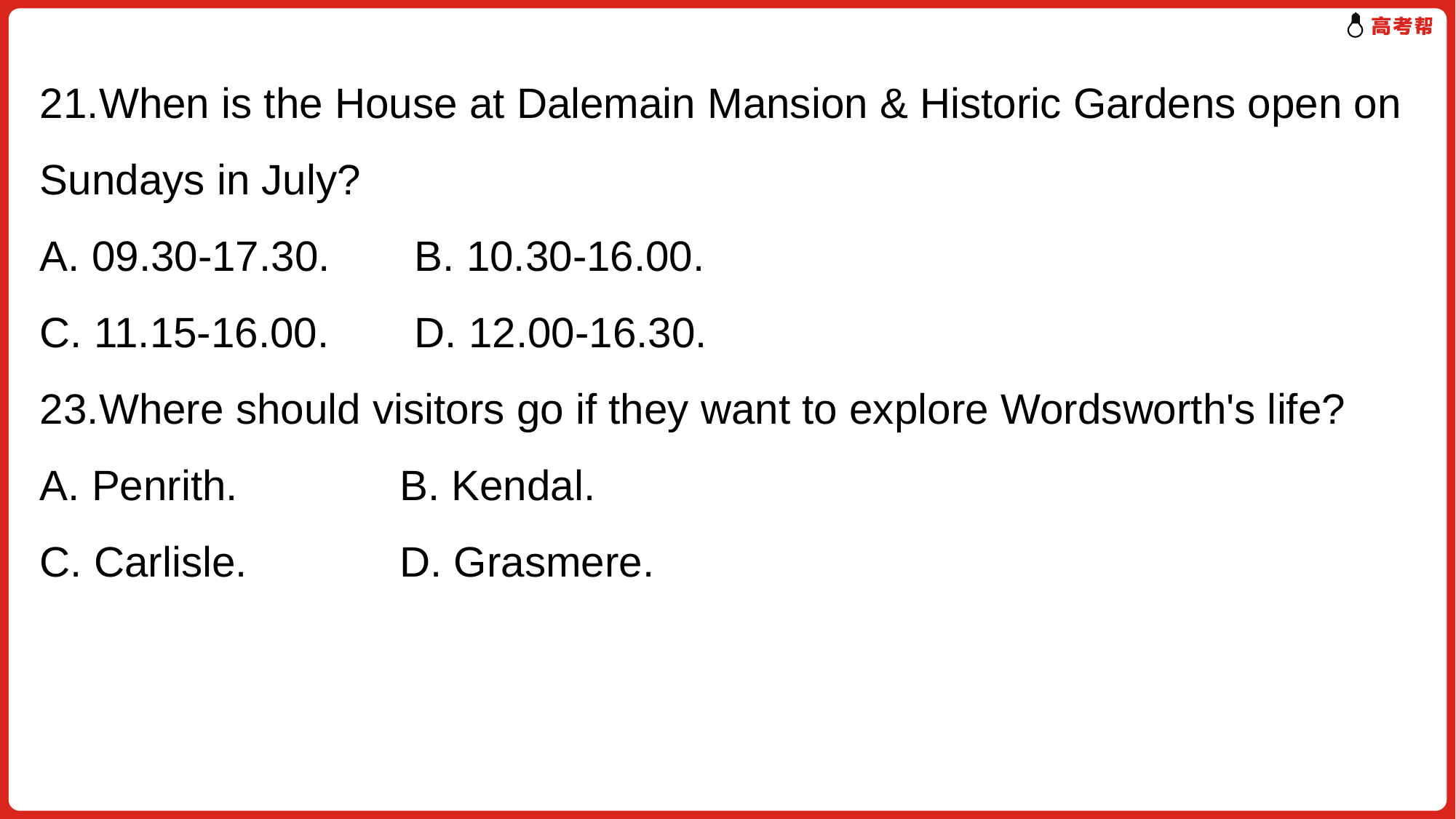

21.When is the House at Dalemain Mansion & Historic Gardens open on Sundays in July?
A. 09.30-17.30.	    B. 10.30-16.00.
C. 11.15-16.00.	    D. 12.00-16.30.
23.Where should visitors go if they want to explore Wordsworth's life?
A. Penrith.	            B. Kendal.
C. Carlisle.	            D. Grasmere.